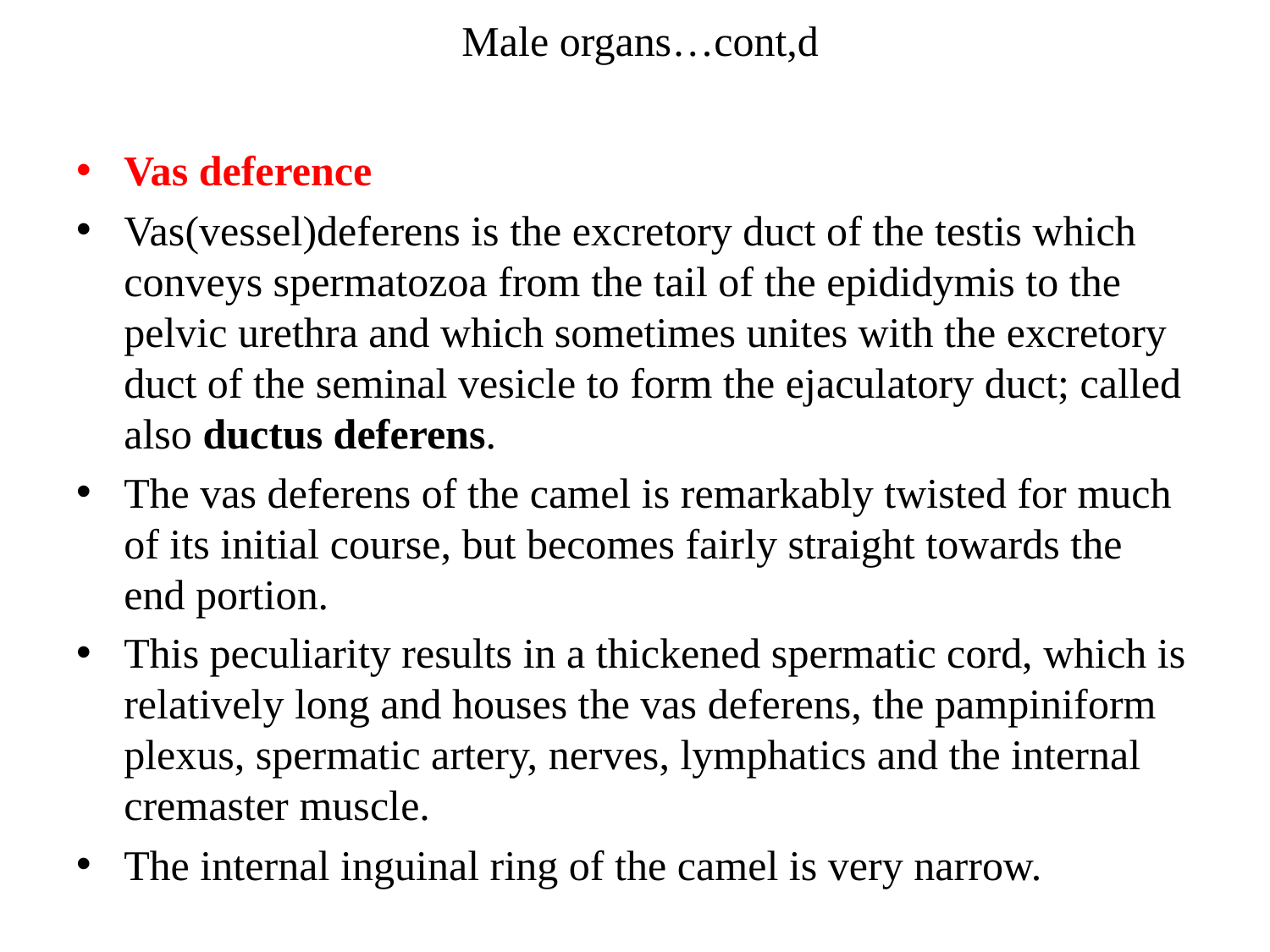

Male organs…cont,d
Vas deference
Vas(vessel)deferens is the excretory duct of the testis which conveys spermatozoa from the tail of the epididymis to the pelvic urethra and which sometimes unites with the excretory duct of the seminal vesicle to form the ejaculatory duct; called also ductus deferens.
The vas deferens of the camel is remarkably twisted for much of its initial course, but becomes fairly straight towards the end portion.
This peculiarity results in a thickened spermatic cord, which is relatively long and houses the vas deferens, the pampiniform plexus, spermatic artery, nerves, lymphatics and the internal cremaster muscle.
The internal inguinal ring of the camel is very narrow.